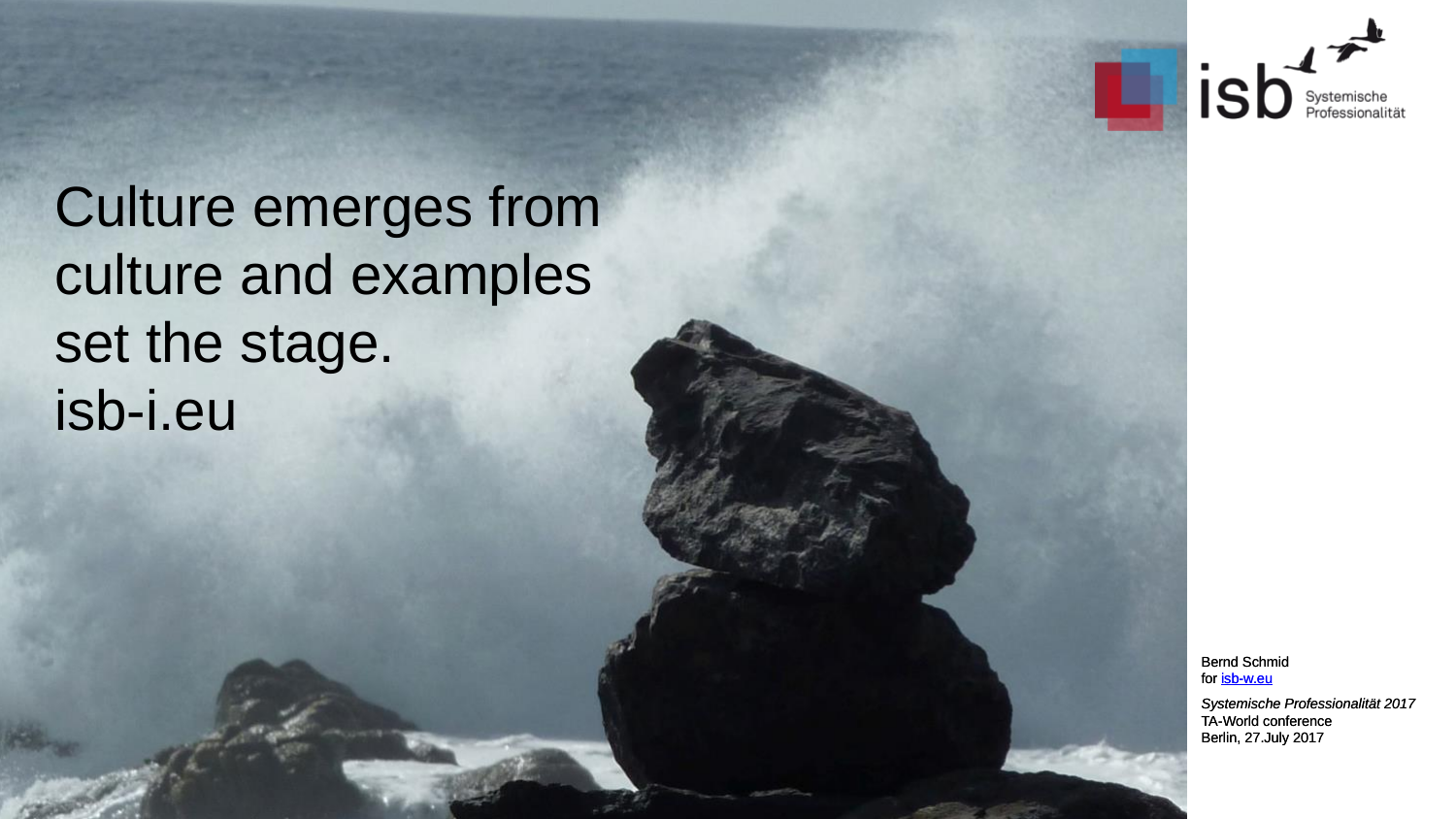

# Culture emerges from culture and examples set the stage. isb-i.eu
Bernd Schmid
for isb-w.eu
Systemische Professionalität 2017
TA-World conference
Berlin, 27.July 2017